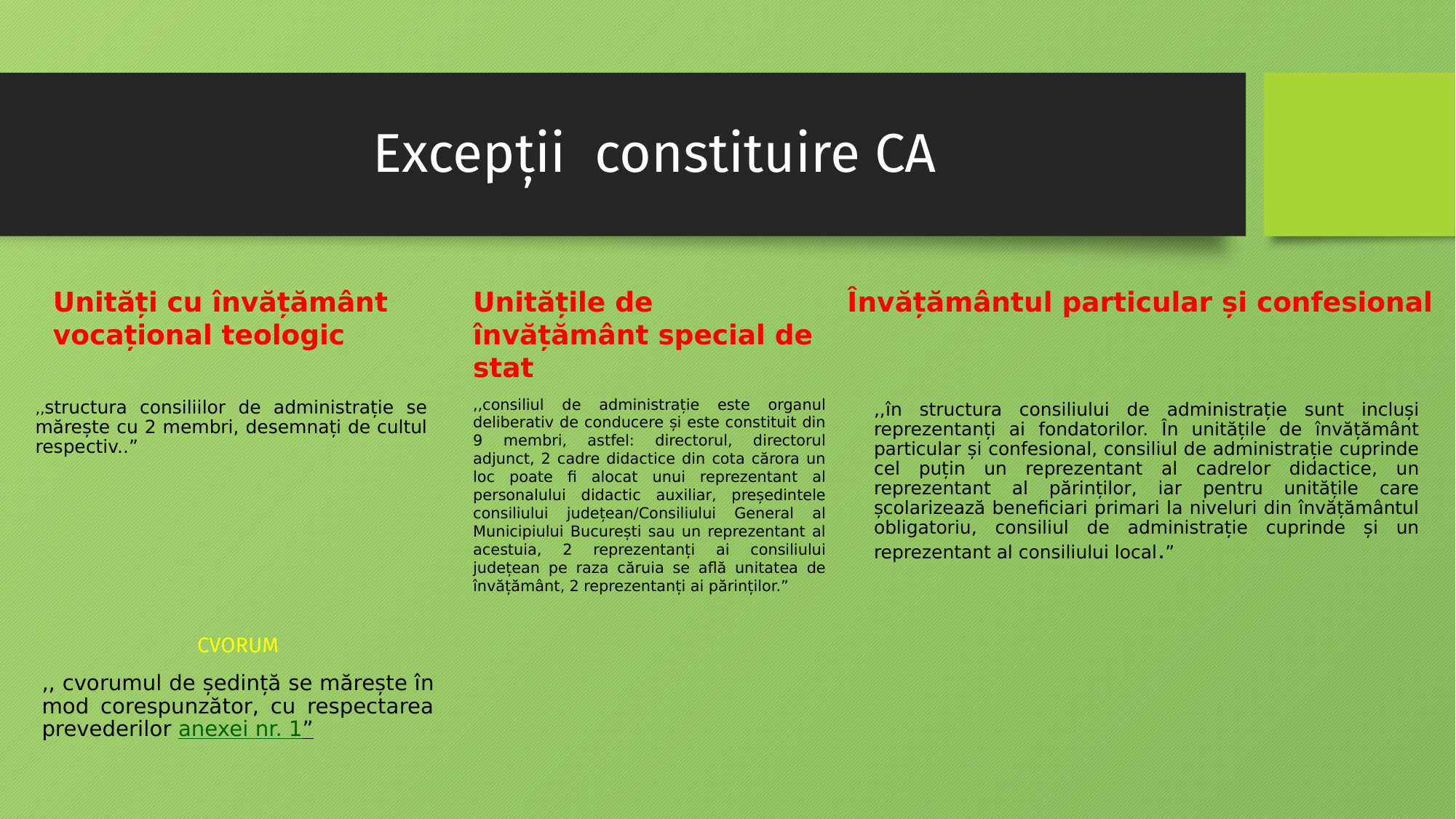

# Excepții  constituire CA
Unități cu învățământ vocațional teologic
Unitățile de învățământ special de stat
Învățământul particular și confesional

,,în structura consiliului de administrație sunt incluși reprezentanți ai fondatorilor. În unitățile de învățământ particular și confesional, consiliul de administrație cuprinde cel puțin un reprezentant al cadrelor didactice, un reprezentant al părinților, iar pentru unitățile care școlarizează beneficiari primari la niveluri din învățământul obligatoriu, consiliul de administrație cuprinde și un reprezentant al consiliului local.”

,,structura consiliilor de administrație se mărește cu 2 membri, desemnați de cultul respectiv..”
,,consiliul de administrație este organul deliberativ de conducere și este constituit din 9 membri, astfel: directorul, directorul adjunct, 2 cadre didactice din cota cărora un loc poate fi alocat unui reprezentant al personalului didactic auxiliar, președintele consiliului județean/Consiliului General al Municipiului București sau un reprezentant al acestuia, 2 reprezentanți ai consiliului județean pe raza căruia se află unitatea de învățământ, 2 reprezentanți ai părinților.”
CVORUM
,, cvorumul de ședință se mărește în mod corespunzător, cu respectarea prevederilor anexei nr. 1”